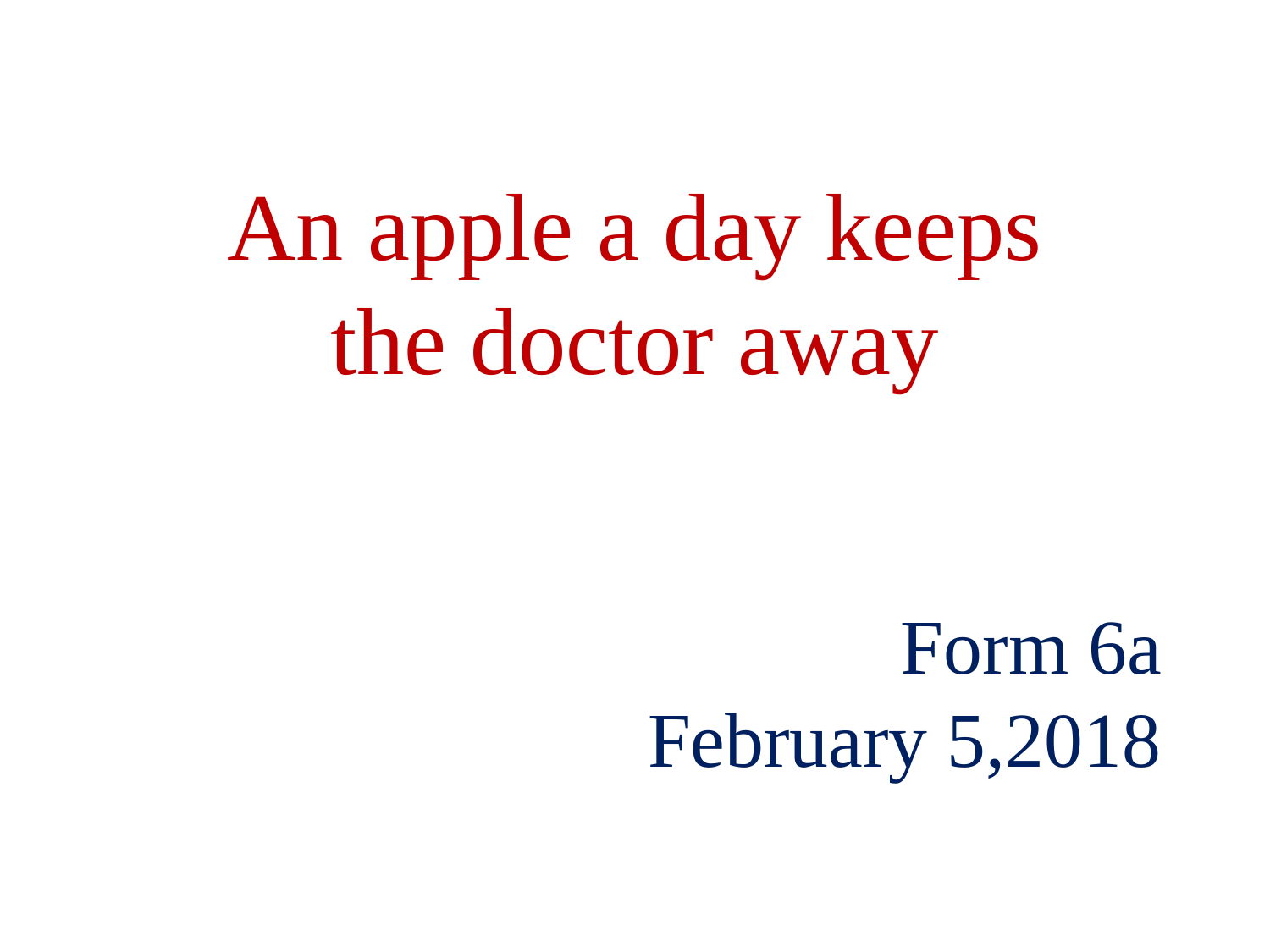

An apple a day keeps the doctor away
# Form 6a February 5,2018